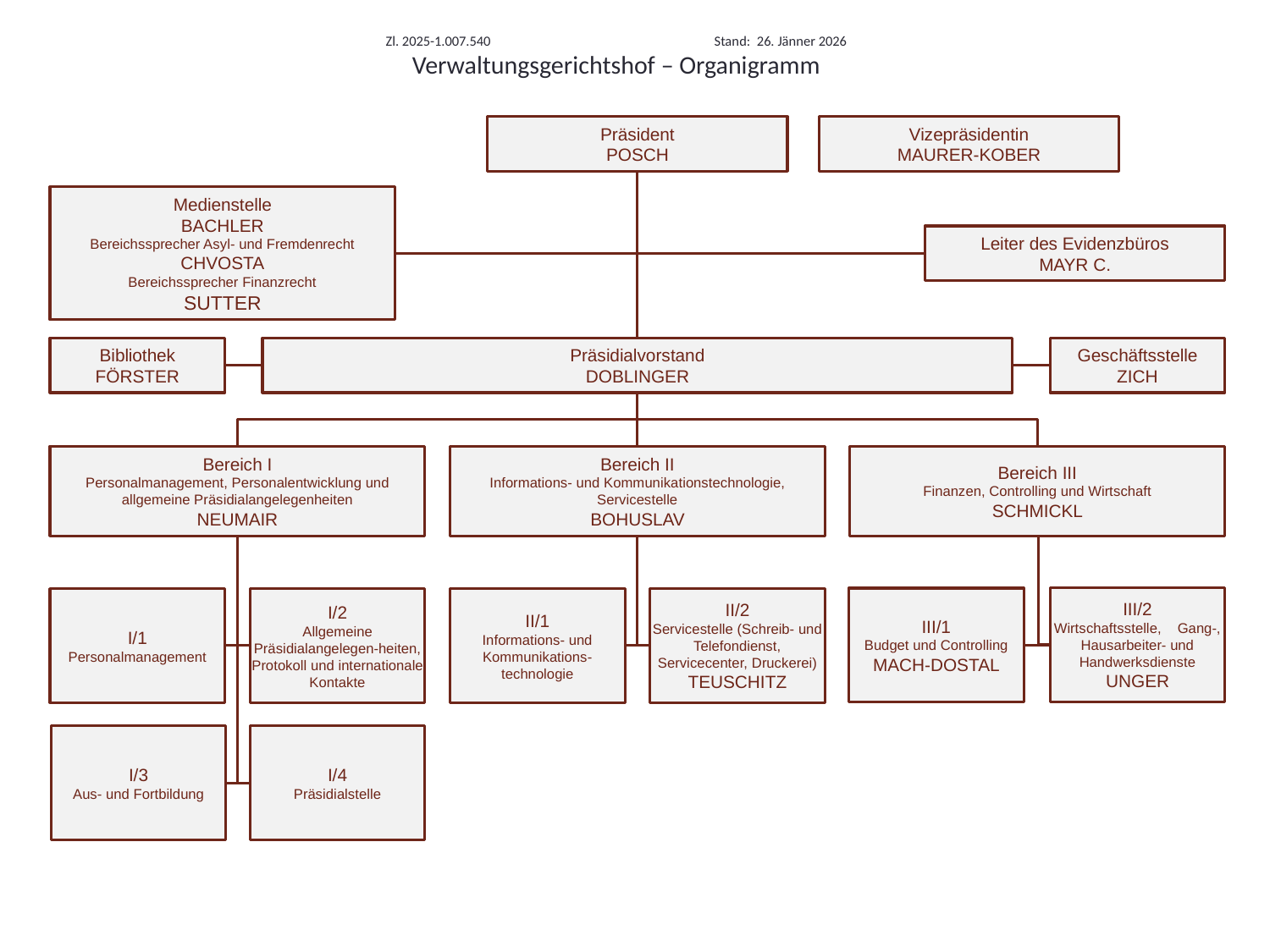

# Zl. 2025-1.007.540     					                                              Stand:  26. Jänner 2026 Verwaltungsgerichtshof – Organigramm
Präsident
POSCH
Vizepräsidentin
MAURER-KOBER
Medienstelle
BACHLER
Bereichssprecher Asyl- und Fremdenrecht
CHVOSTA
Bereichssprecher Finanzrecht
SUTTER
Leiter des Evidenzbüros
MAYR C.
Bibliothek
FÖRSTER
Präsidialvorstand
DOBLINGER
Geschäftsstelle
ZICH
Bereich I
Personalmanagement, Personalentwicklung und
allgemeine Präsidialangelegenheiten
NEUMAIR
Bereich II
Informations- und Kommunikationstechnologie, Servicestelle
BOHUSLAV
Bereich III
Finanzen, Controlling und Wirtschaft
SCHMICKL
III/2
Wirtschaftsstelle,    Gang-, Hausarbeiter- und Handwerksdienste
UNGER
III/1
Budget und Controlling
MACH-DOSTAL
I/1
Personalmanagement
I/2
Allgemeine Präsidialangelegen-heiten, Protokoll und internationale Kontakte
II/1
Informations- und Kommunikations-technologie
II/2
Servicestelle (Schreib- und Telefondienst, Servicecenter, Druckerei)
TEUSCHITZ
I/3
Aus- und Fortbildung
I/4
Präsidialstelle